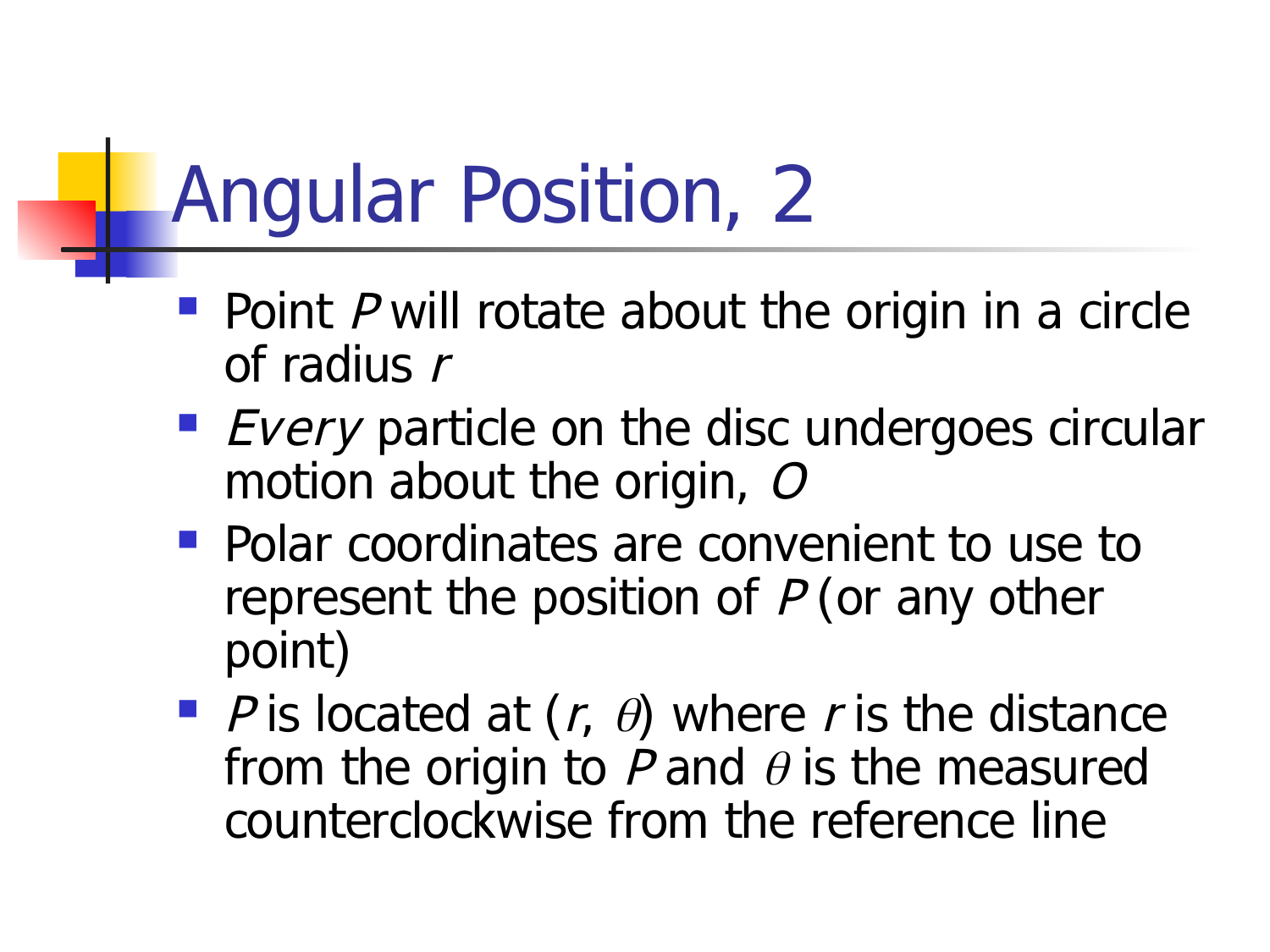

# Angular Position, 2
Point P will rotate about the origin in a circle of radius r
Every particle on the disc undergoes circular motion about the origin, O
Polar coordinates are convenient to use to represent the position of P (or any other point)
P is located at (r, θ) where r is the distance from the origin to P and θ is the measured counterclockwise from the reference line